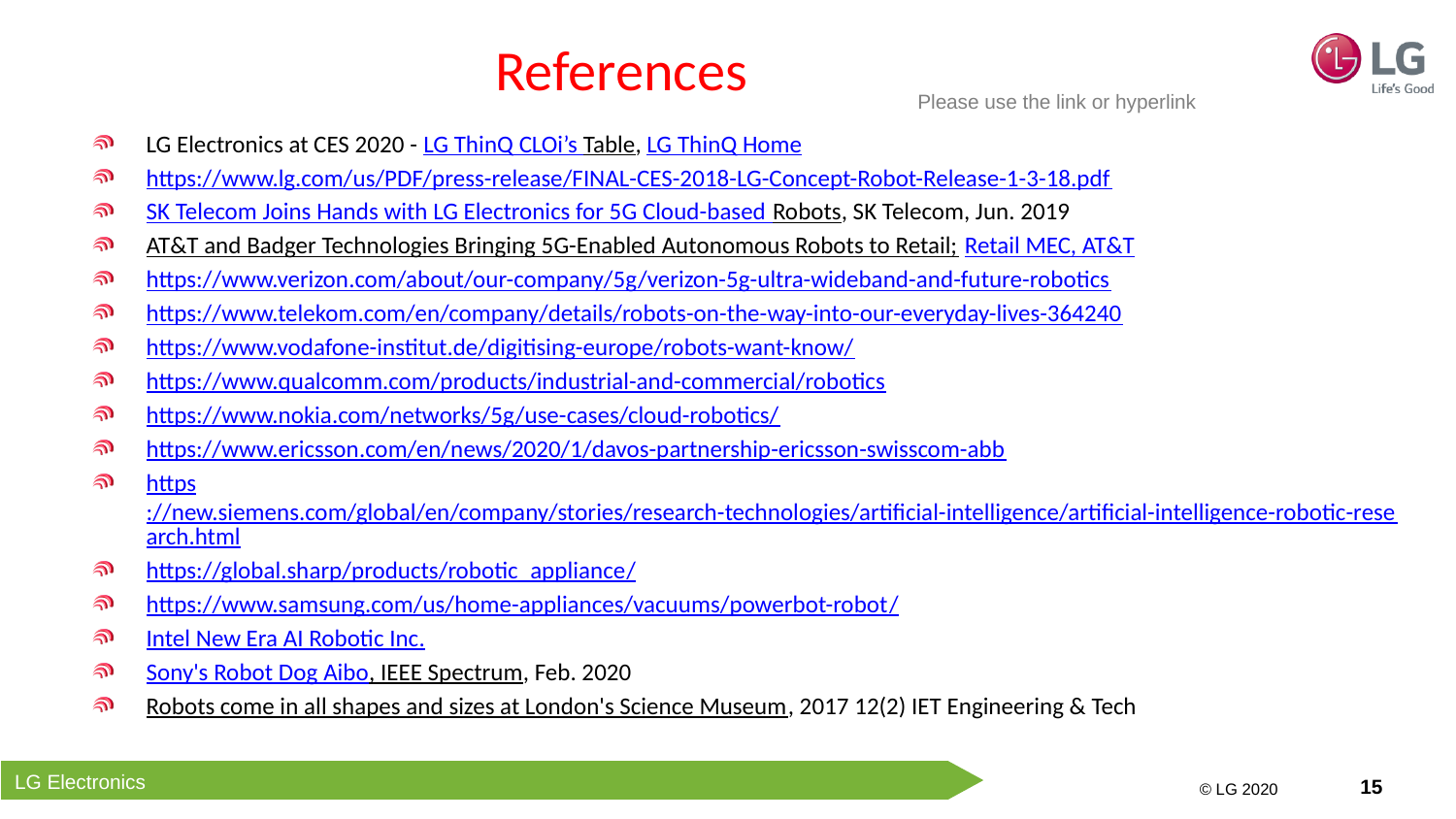

# References
Please use the link or hyperlink
LG Electronics at CES 2020 - LG ThinQ CLOi’s Table, LG ThinQ Home
https://www.lg.com/us/PDF/press-release/FINAL-CES-2018-LG-Concept-Robot-Release-1-3-18.pdf
SK Telecom Joins Hands with LG Electronics for 5G Cloud-based Robots, SK Telecom, Jun. 2019
AT&T and Badger Technologies Bringing 5G-Enabled Autonomous Robots to Retail; Retail MEC, AT&T
https://www.verizon.com/about/our-company/5g/verizon-5g-ultra-wideband-and-future-robotics
https://www.telekom.com/en/company/details/robots-on-the-way-into-our-everyday-lives-364240
https://www.vodafone-institut.de/digitising-europe/robots-want-know/
https://www.qualcomm.com/products/industrial-and-commercial/robotics
https://www.nokia.com/networks/5g/use-cases/cloud-robotics/
https://www.ericsson.com/en/news/2020/1/davos-partnership-ericsson-swisscom-abb
https://new.siemens.com/global/en/company/stories/research-technologies/artificial-intelligence/artificial-intelligence-robotic-research.html
https://global.sharp/products/robotic_appliance/
https://www.samsung.com/us/home-appliances/vacuums/powerbot-robot/
Intel New Era AI Robotic Inc.
Sony's Robot Dog Aibo, IEEE Spectrum, Feb. 2020
Robots come in all shapes and sizes at London's Science Museum, 2017 12(2) IET Engineering & Tech